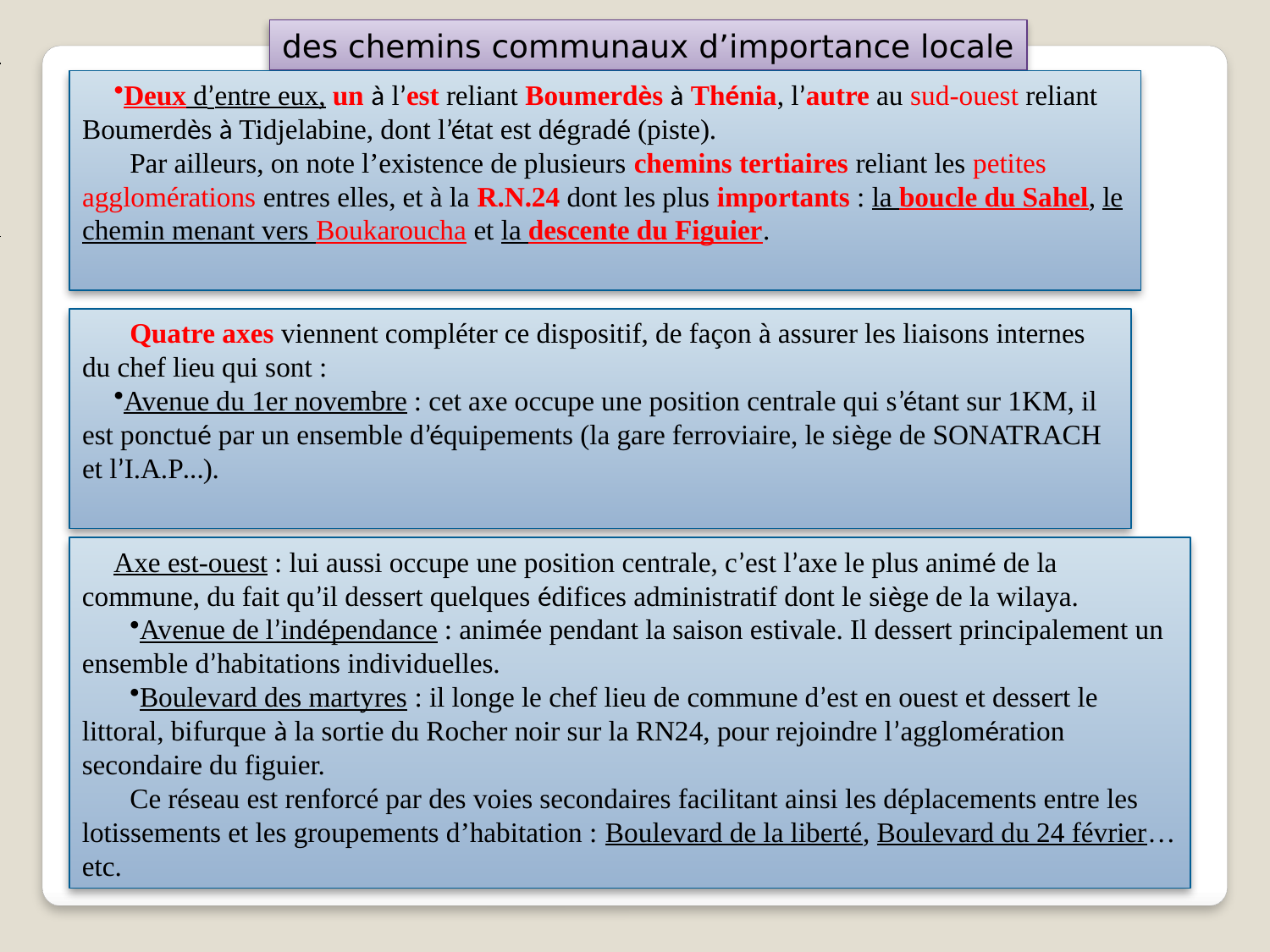

des chemins communaux d’importance locale

Deux d’entre eux, un à l’est reliant Boumerdès à Thénia, l’autre au sud-ouest reliant Boumerdès à Tidjelabine, dont l’état est dégradé (piste).
Par ailleurs, on note l’existence de plusieurs chemins tertiaires reliant les petites agglomérations entres elles, et à la R.N.24 dont les plus importants : la boucle du Sahel, le chemin menant vers Boukaroucha et la descente du Figuier.

Avenue du 1er novembre

Quatre axes viennent compléter ce dispositif, de façon à assurer les liaisons internes du chef lieu qui sont :
Avenue du 1er novembre : cet axe occupe une position centrale qui s’étant sur 1KM, il est ponctué par un ensemble d’équipements (la gare ferroviaire, le siège de SONATRACH et l’I.A.P…).

Axe est-ouest : lui aussi occupe une position centrale, c’est l’axe le plus animé de la commune, du fait qu’il dessert quelques édifices administratif dont le siège de la wilaya.
Avenue de l’indépendance : animée pendant la saison estivale. Il dessert principalement un ensemble d’habitations individuelles.
Boulevard des martyres : il longe le chef lieu de commune d’est en ouest et dessert le littoral, bifurque à la sortie du Rocher noir sur la RN24, pour rejoindre l’agglomération secondaire du figuier.
Ce réseau est renforcé par des voies secondaires facilitant ainsi les déplacements entre les lotissements et les groupements d’habitation : Boulevard de la liberté, Boulevard du 24 février…etc.